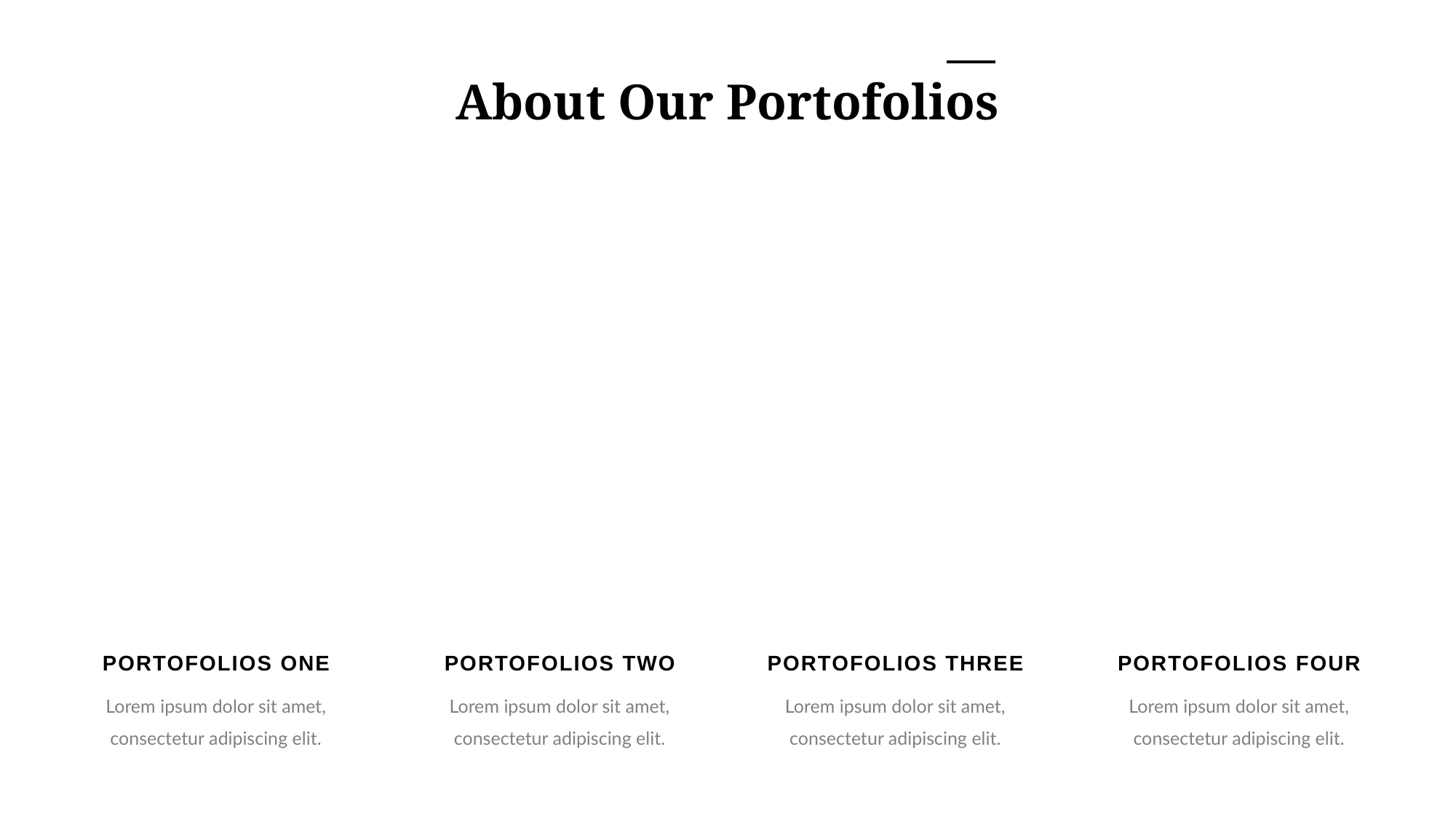

About Our Portofolios

PORTOFOLIOS ONE
PORTOFOLIOS TWO
PORTOFOLIOS THREE
PORTOFOLIOS FOUR
Lorem ipsum dolor sit amet, consectetur adipiscing elit.
Lorem ipsum dolor sit amet, consectetur adipiscing elit.
Lorem ipsum dolor sit amet, consectetur adipiscing elit.
Lorem ipsum dolor sit amet, consectetur adipiscing elit.